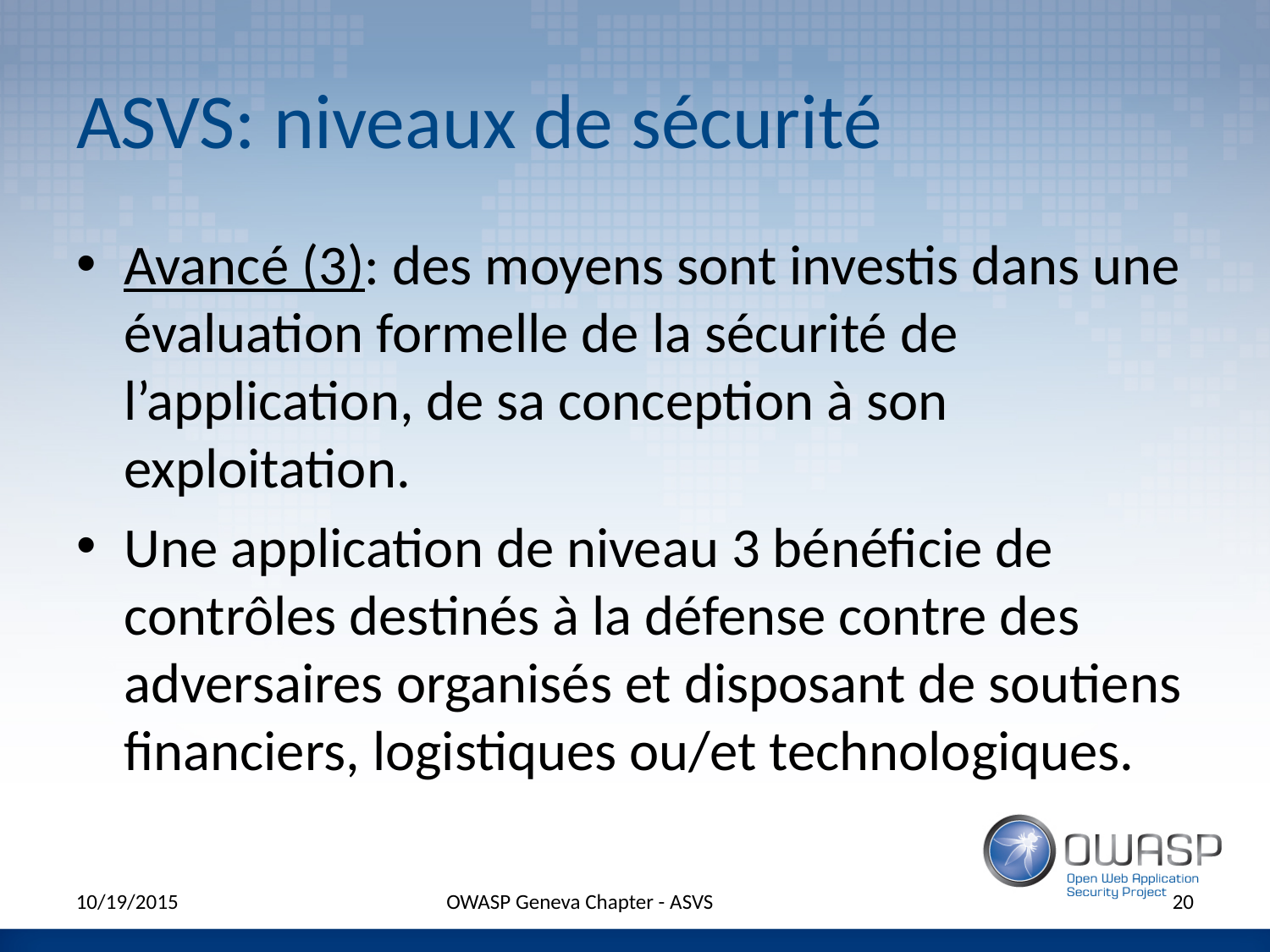

# ASVS: niveaux de sécurité
Avancé (3): des moyens sont investis dans une évaluation formelle de la sécurité de l’application, de sa conception à son exploitation.
Une application de niveau 3 bénéficie de contrôles destinés à la défense contre des adversaires organisés et disposant de soutiens financiers, logistiques ou/et technologiques.
10/19/2015
OWASP Geneva Chapter - ASVS
20